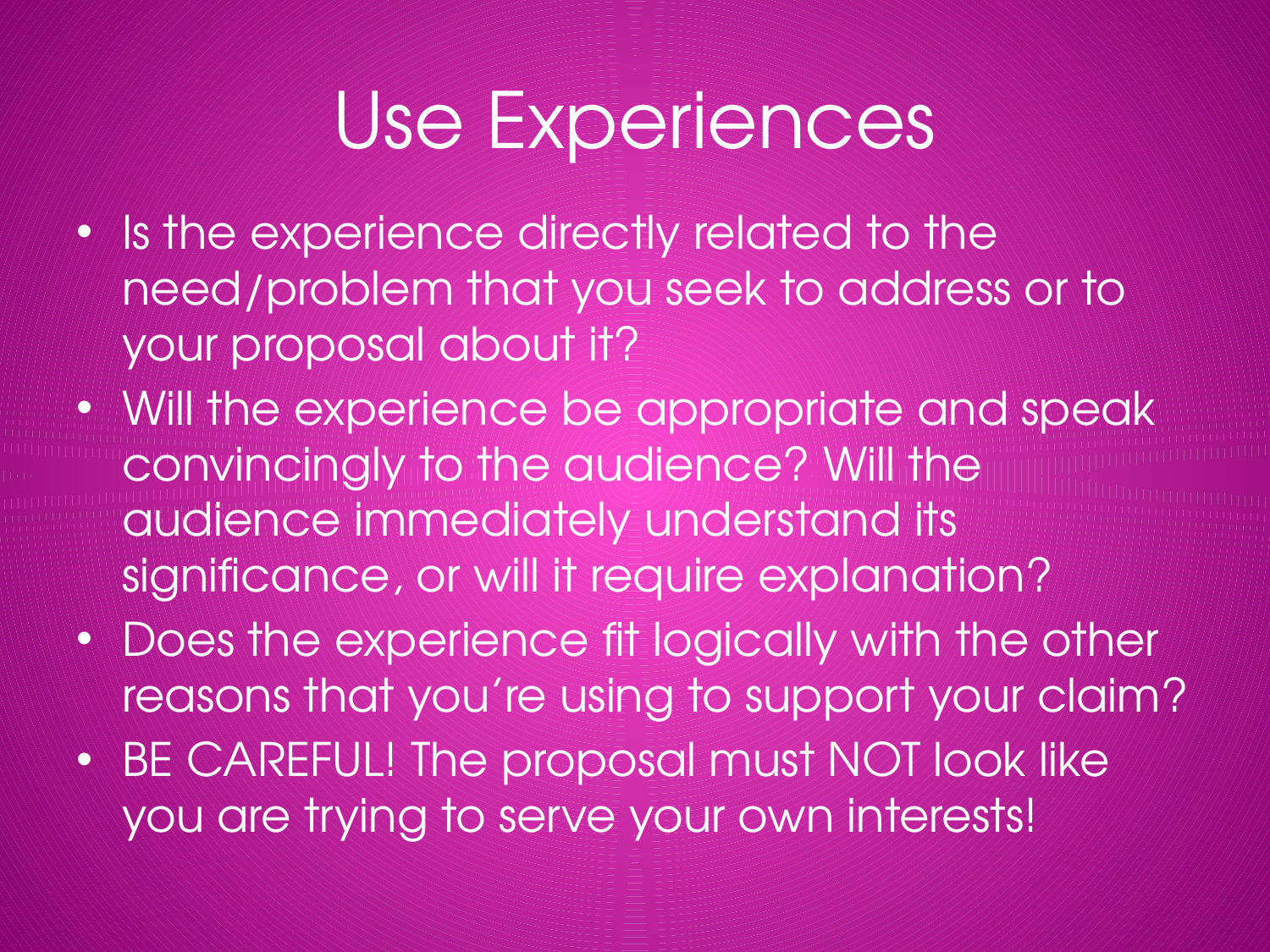

# Use Experiences
Is the experience directly related to the need/problem that you seek to address or to your proposal about it?
Will the experience be appropriate and speak convincingly to the audience? Will the audience immediately understand its significance, or will it require explanation?
Does the experience fit logically with the other reasons that you’re using to support your claim?
BE CAREFUL! The proposal must NOT look like you are trying to serve your own interests!